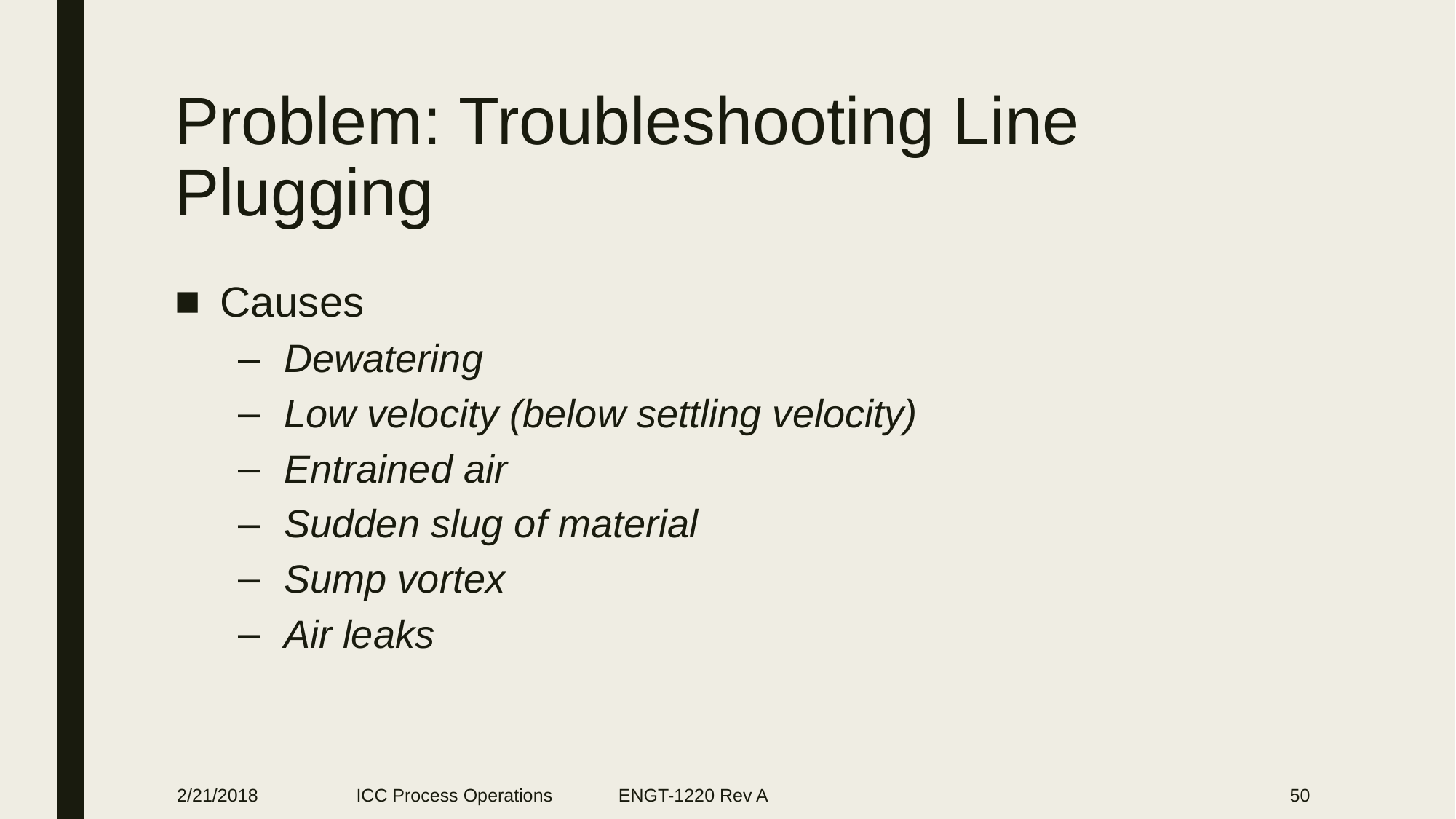

# Problem: Troubleshooting Line Plugging
Causes
Dewatering
Low velocity (below settling velocity)
Entrained air
Sudden slug of material
Sump vortex
Air leaks
2/21/2018
ICC Process Operations             ENGT-1220 Rev A
50